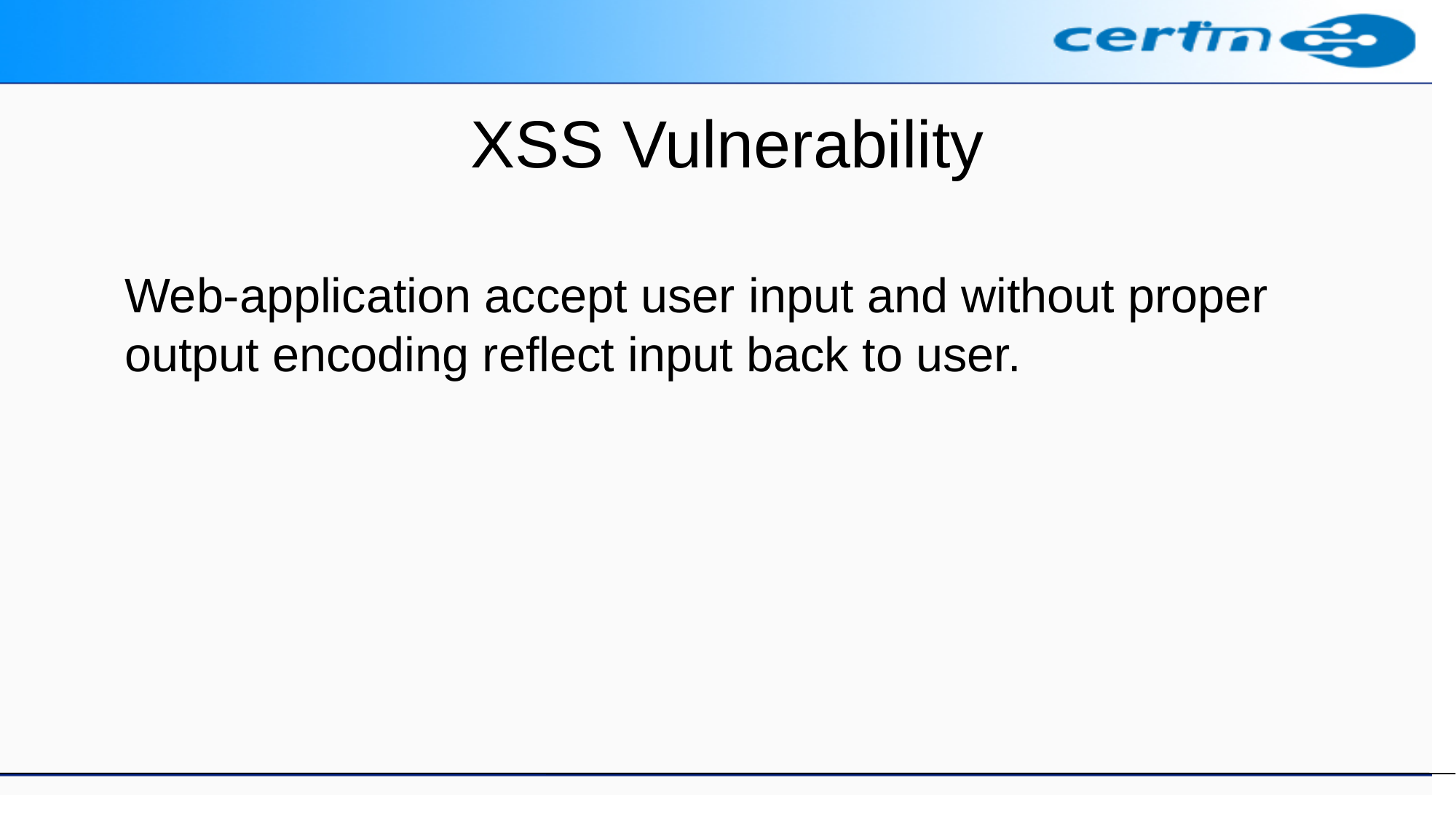

# XSS Vulnerability

	Web-application accept user input and without proper output encoding reflect input back to user.